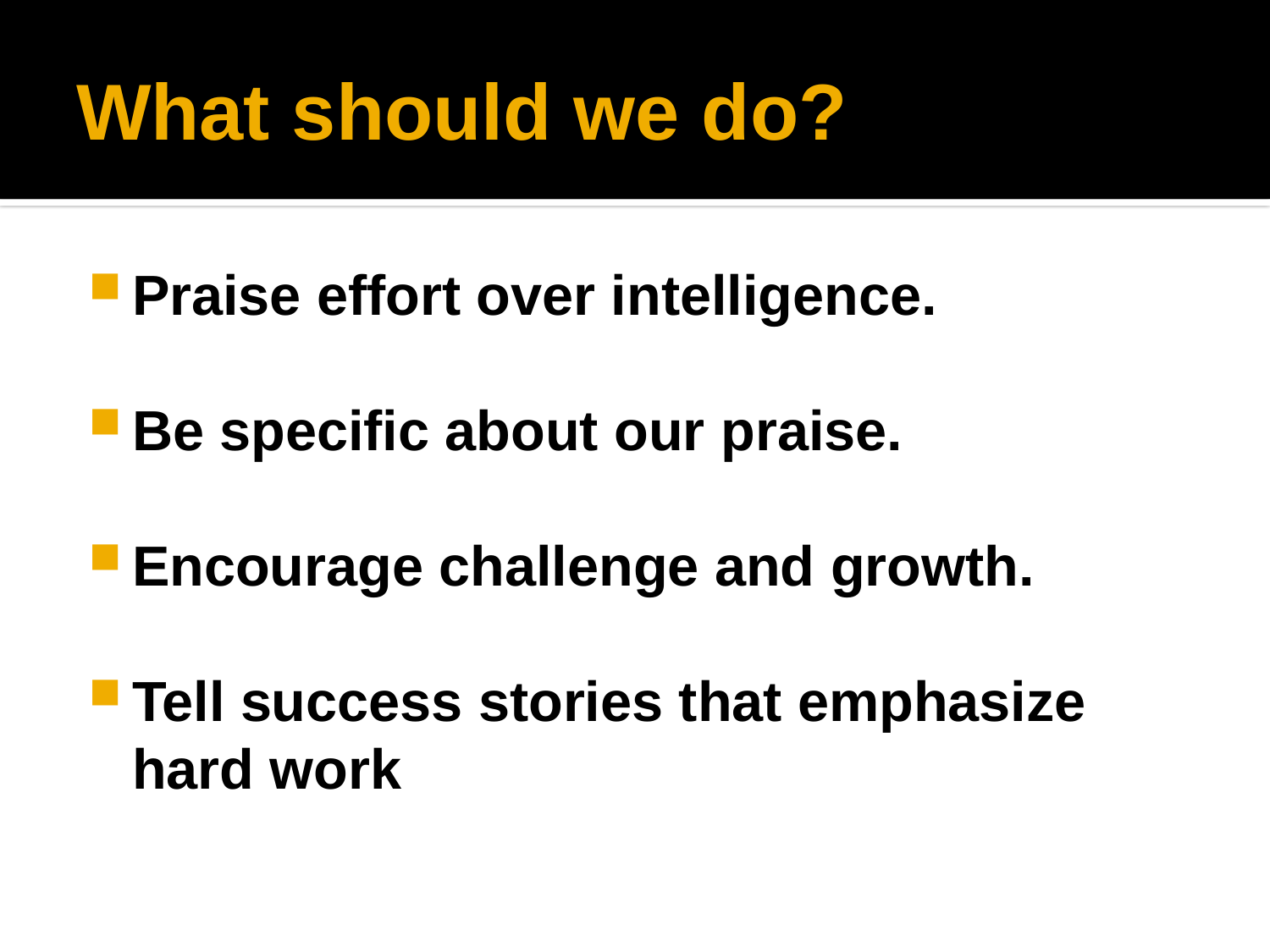

# What should we do?
Praise effort over intelligence.

Be specific about our praise.

Encourage challenge and growth.

Tell success stories that emphasize hard work